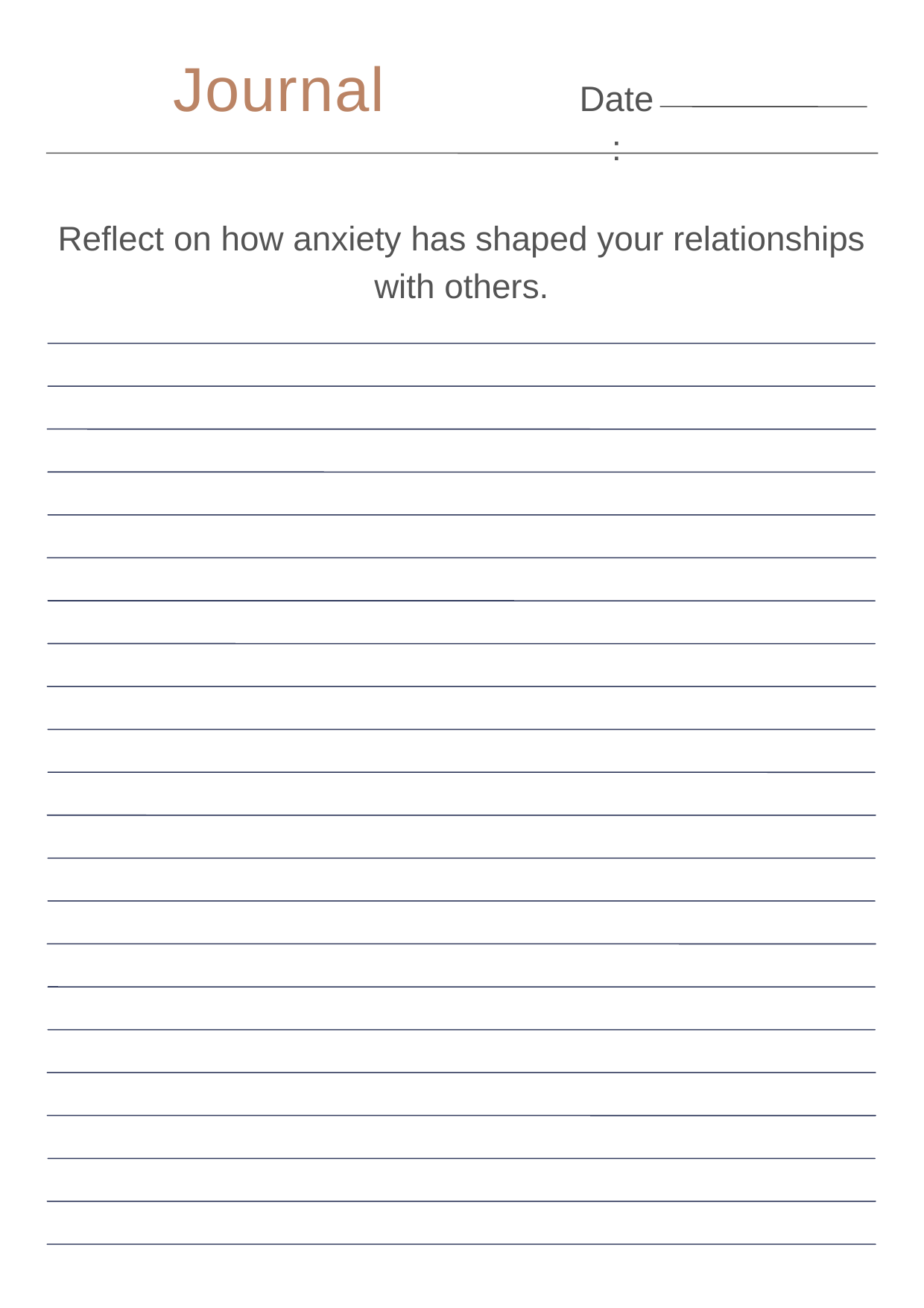

Journal
Date:

Reflect on how anxiety has shaped your relationships with others.